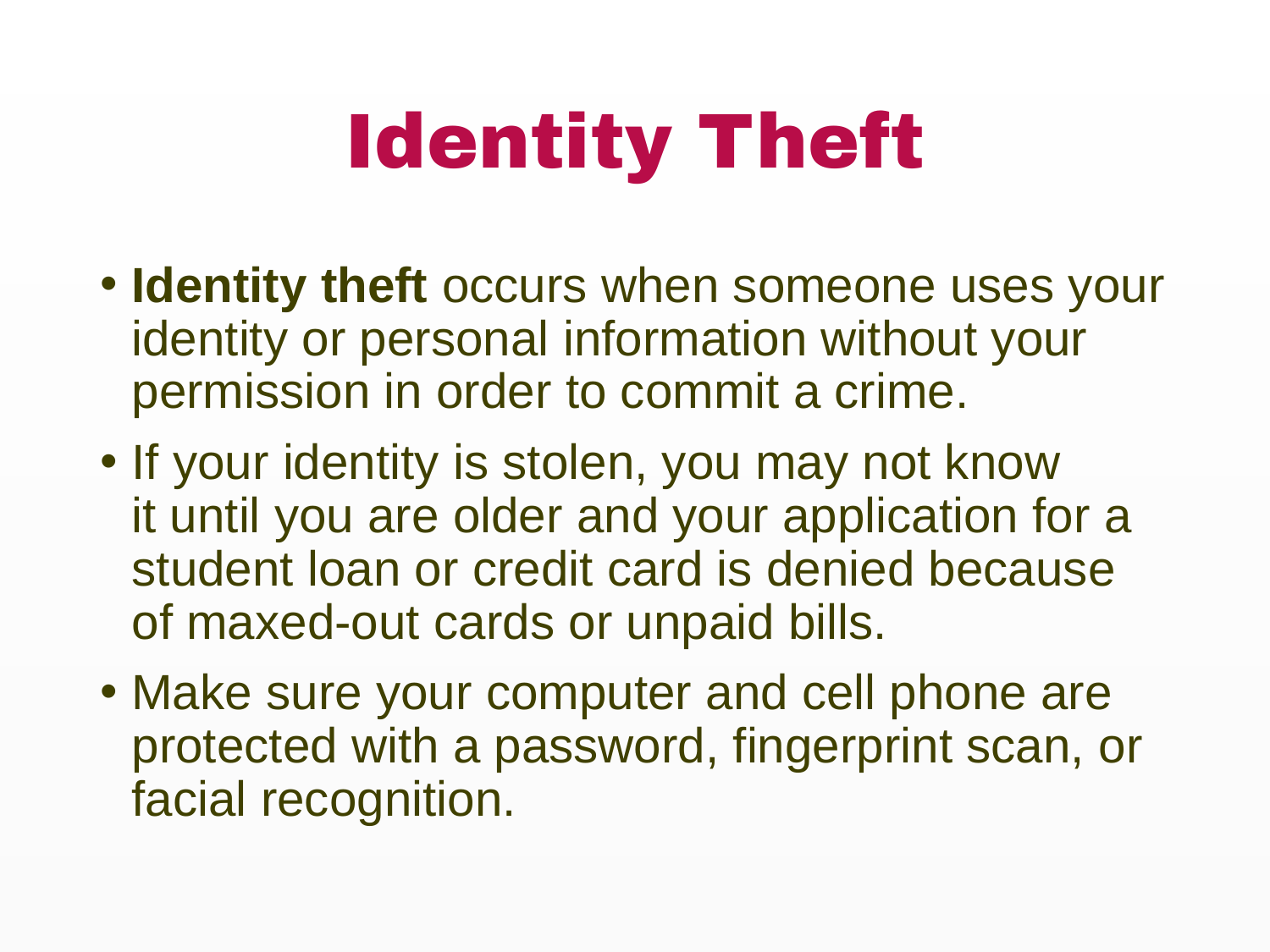

# Identity Theft
Identity theft occurs when someone uses your identity or personal information without your permission in order to commit a crime.
If your identity is stolen, you may not know it until you are older and your application for a student loan or credit card is denied because of maxed-out cards or unpaid bills.
Make sure your computer and cell phone are protected with a password, fingerprint scan, or facial recognition.